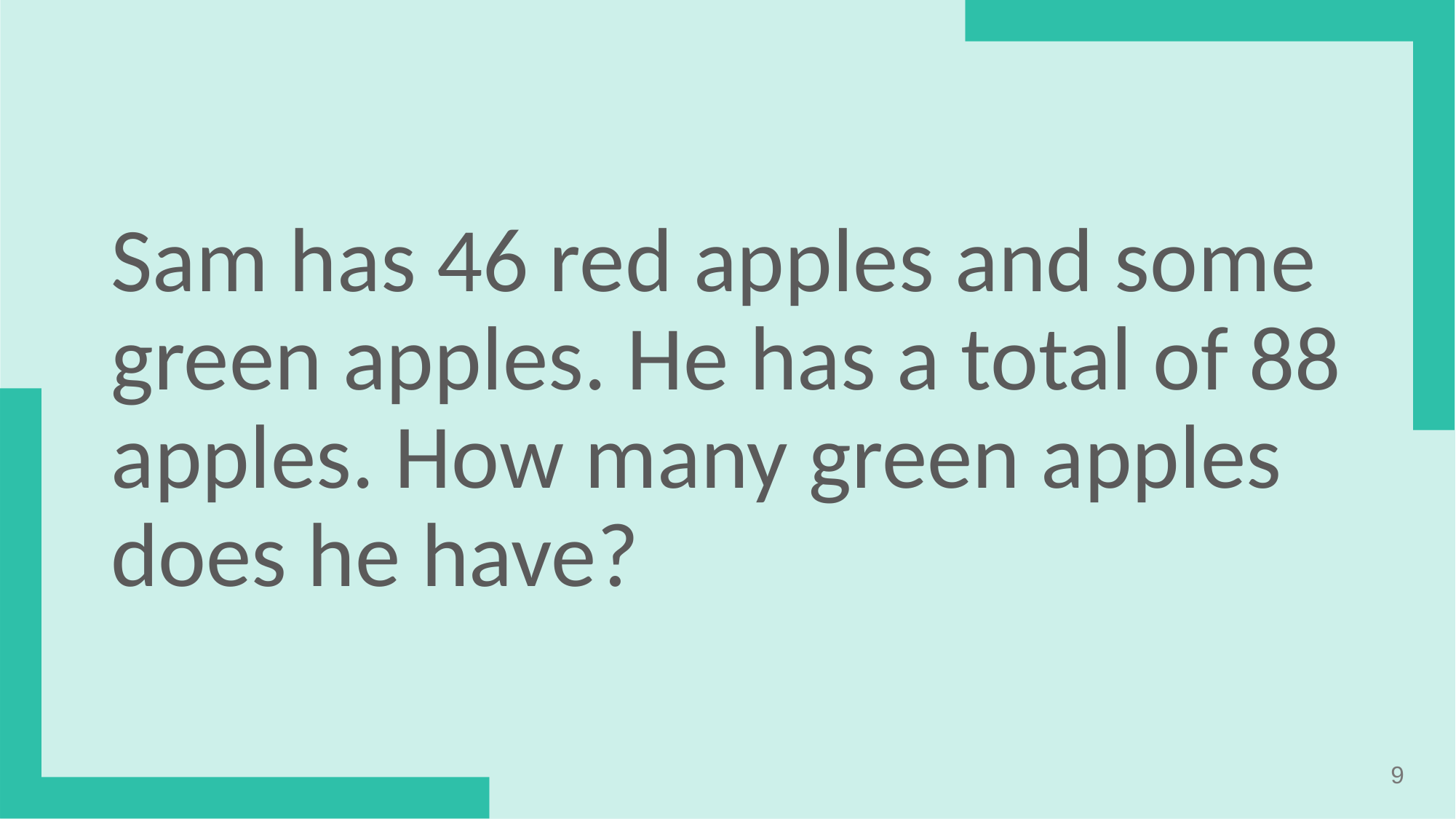

# Sam has 46 red apples and some green apples. He has a total of 88 apples. How many green apples does he have?
9